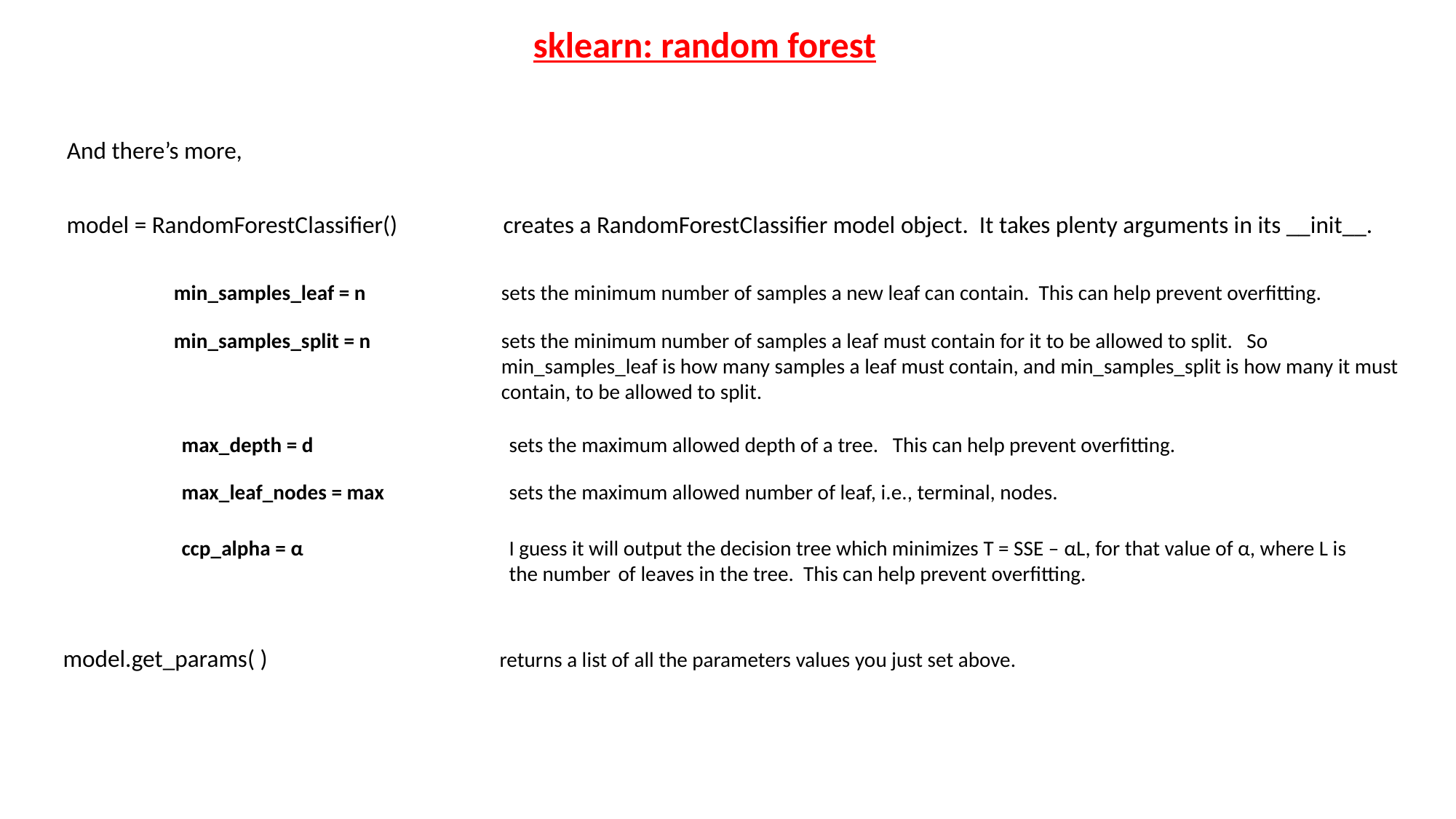

sklearn: random forest
And there’s more,
model = RandomForestClassifier()	creates a RandomForestClassifier model object.  It takes plenty arguments in its __init__.
min_samples_leaf = n 		sets the minimum number of samples a new leaf can contain.  This can help prevent overfitting.
min_samples_split = n 		sets the minimum number of samples a leaf must contain for it to be allowed to split.   So
			min_samples_leaf is how many samples a leaf must contain, and min_samples_split is how many it must
			contain, to be allowed to split.
max_depth = d 		sets the maximum allowed depth of a tree.   This can help prevent overfitting.
max_leaf_nodes = max 		sets the maximum allowed number of leaf, i.e., terminal, nodes.
ccp_alpha = α 		I guess it will output the decision tree which minimizes T = SSE – αL, for that value of α, where L is 			the number 	of leaves in the tree.  This can help prevent overfitting.
model.get_params( )			returns a list of all the parameters values you just set above.